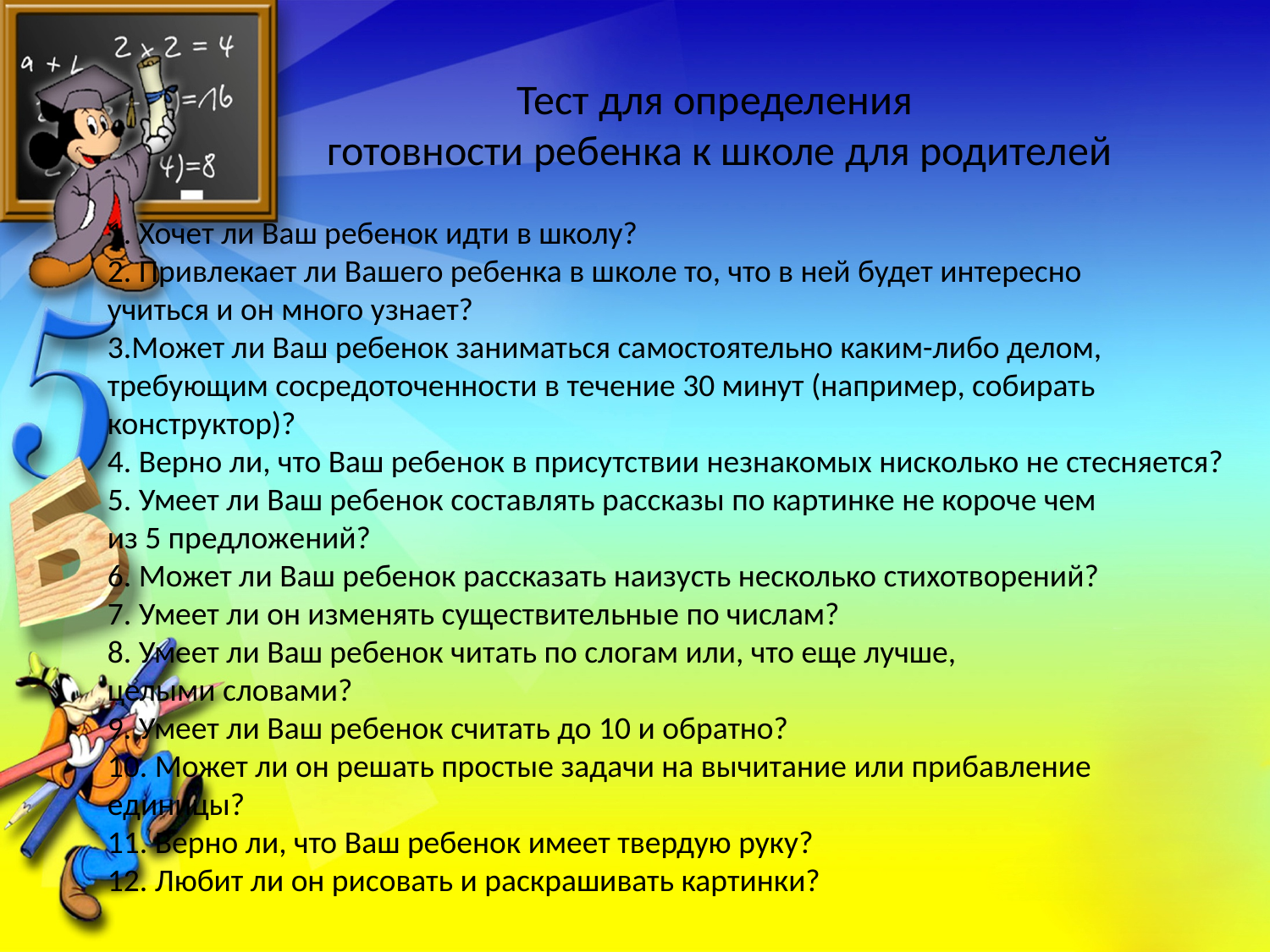

Тест для определения
 готовности ребенка к школе для родителей
1. Хочет ли Ваш ребенок идти в школу?
2. Привлекает ли Вашего ребенка в школе то, что в ней будет интересно
учиться и он много узнает?
3.Может ли Ваш ребенок заниматься самостоятельно каким-либо делом,
требующим сосредоточенности в течение 30 минут (например, собирать конструктор)?
4. Верно ли, что Ваш ребенок в присутствии незнакомых нисколько не стесняется?
5. Умеет ли Ваш ребенок составлять рассказы по картинке не короче чем
из 5 предложений?
6. Может ли Ваш ребенок рассказать наизусть несколько стихотворений?
7. Умеет ли он изменять существительные по числам?
8. Умеет ли Ваш ребенок читать по слогам или, что еще лучше,
целыми словами?
9. Умеет ли Ваш ребенок считать до 10 и обратно?
10. Может ли он решать простые задачи на вычитание или прибавление единицы?
11. Верно ли, что Ваш ребенок имеет твердую руку?
12. Любит ли он рисовать и раскрашивать картинки?